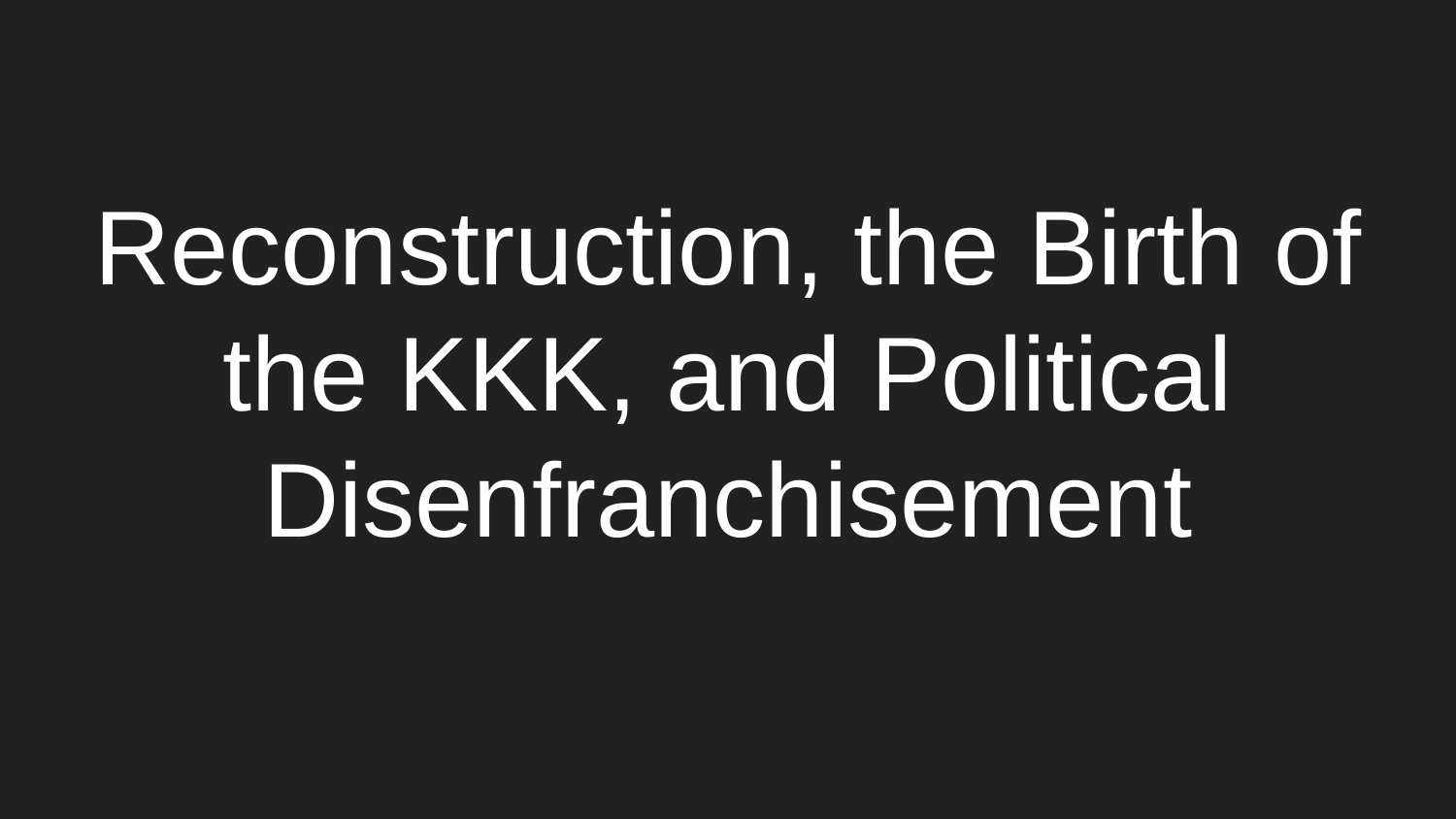

# Reconstruction, the Birth of the KKK, and Political Disenfranchisement